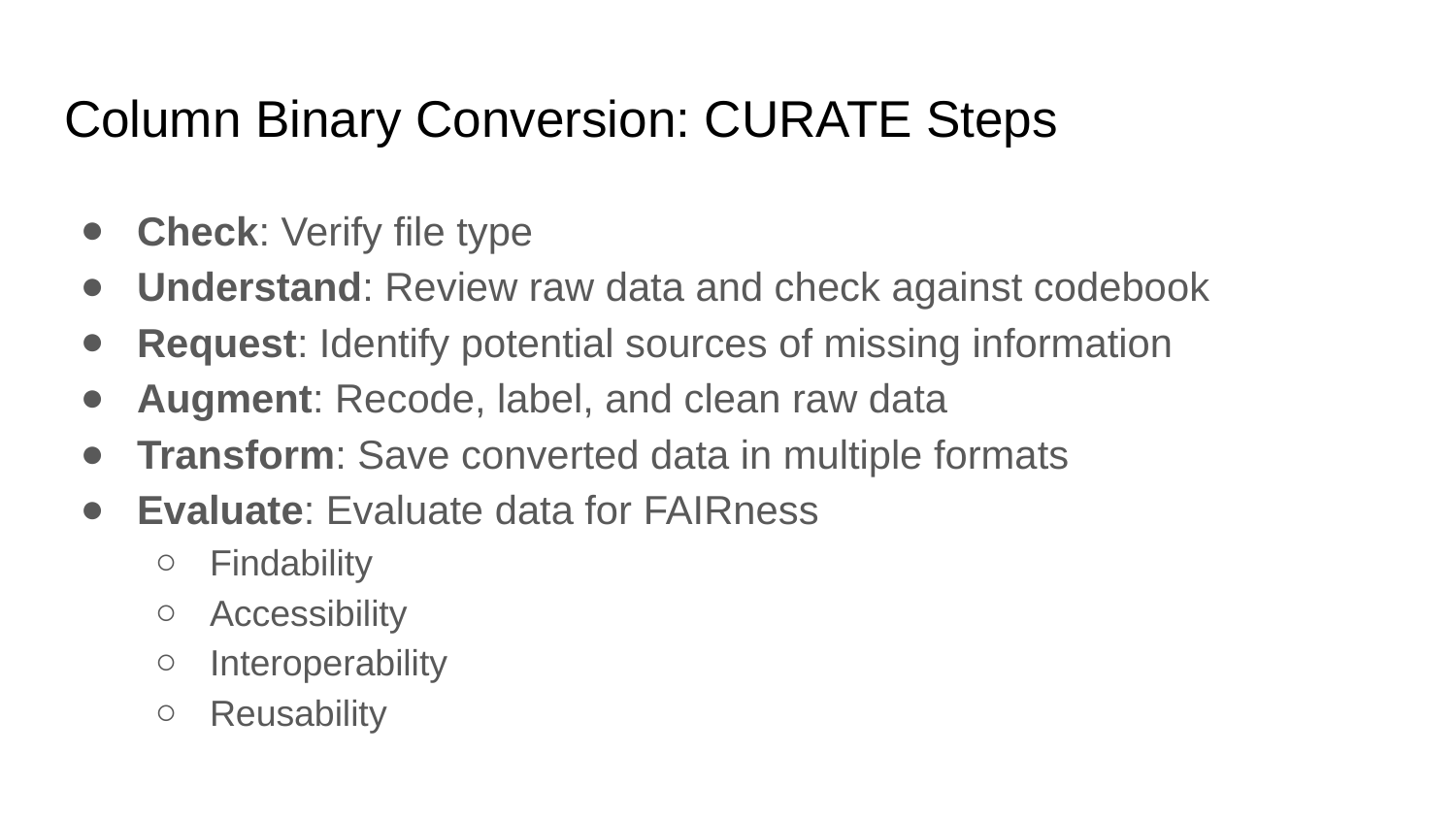

# Column Binary Conversion: CURATE Steps
Check: Verify file type
Understand: Review raw data and check against codebook
Request: Identify potential sources of missing information
Augment: Recode, label, and clean raw data
Transform: Save converted data in multiple formats
Evaluate: Evaluate data for FAIRness
Findability
Accessibility
Interoperability
Reusability